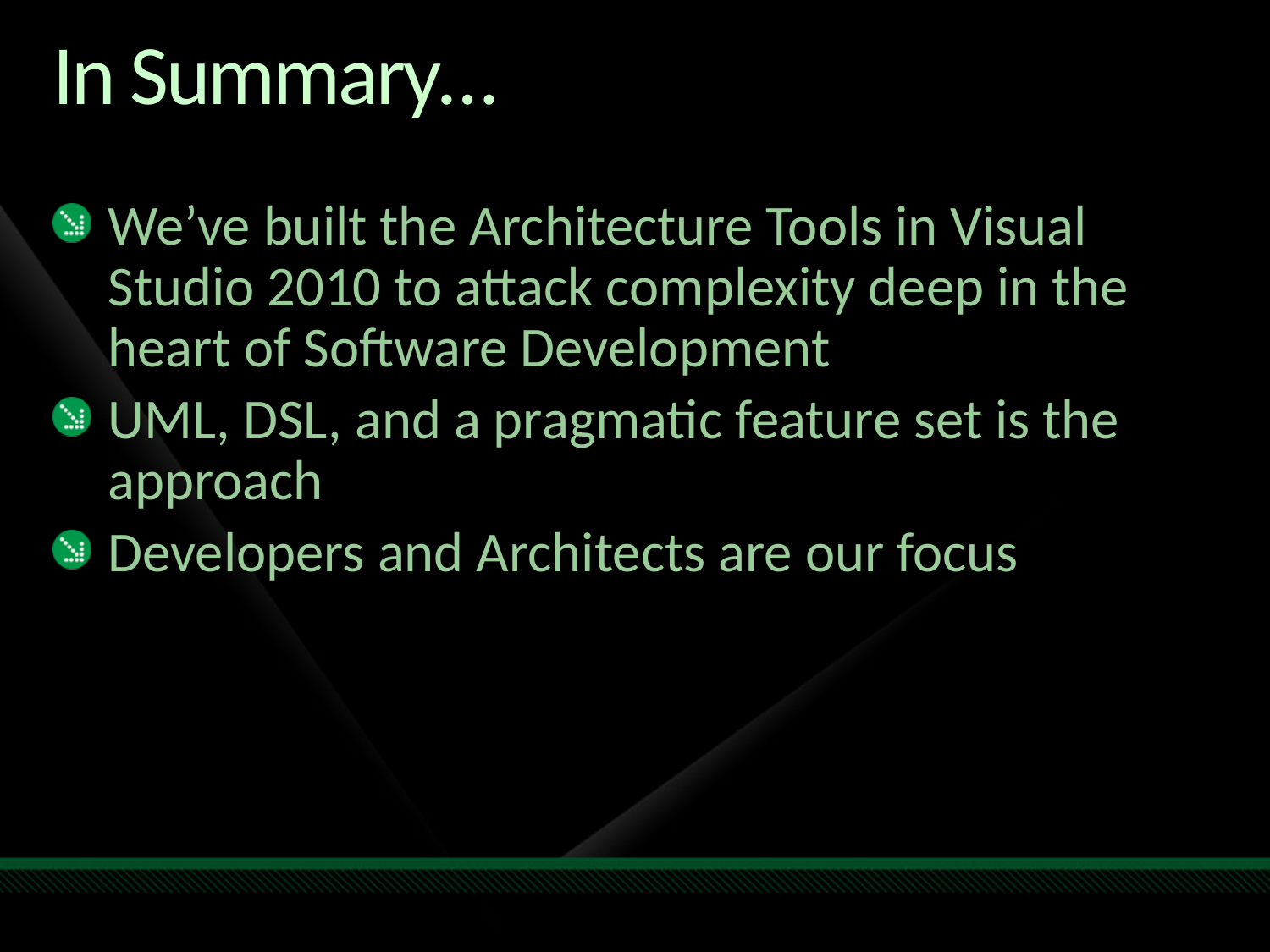

# In Summary…
We’ve built the Architecture Tools in Visual Studio 2010 to attack complexity deep in the heart of Software Development
UML, DSL, and a pragmatic feature set is the approach
Developers and Architects are our focus